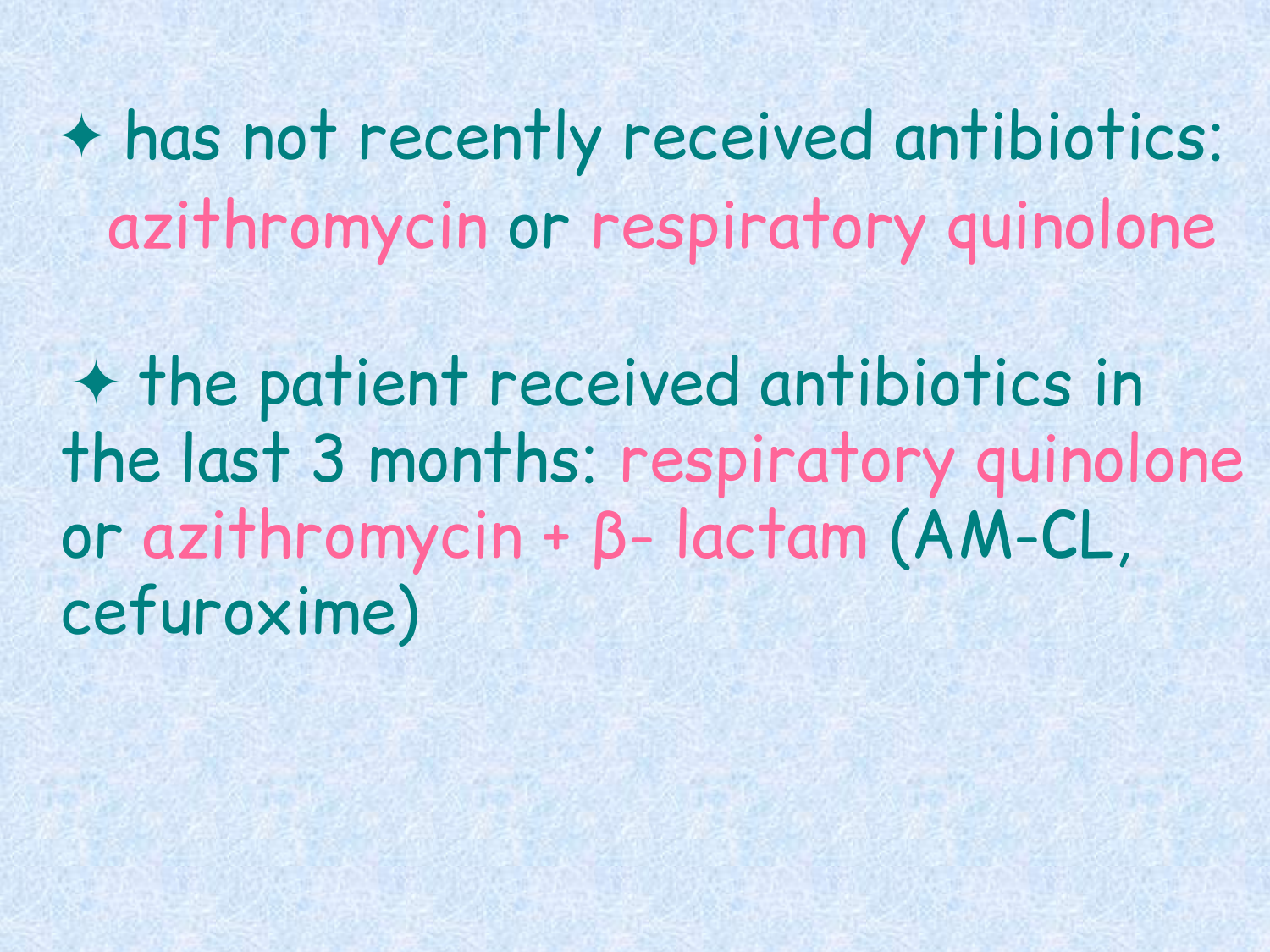

✦ has not recently received antibiotics:
     azithromycin or respiratory quinolone

    ✦ the patient received antibiotics in the last 3 months: respiratory quinolone or azithromycin + β- lactam (AM-CL, cefuroxime)

#